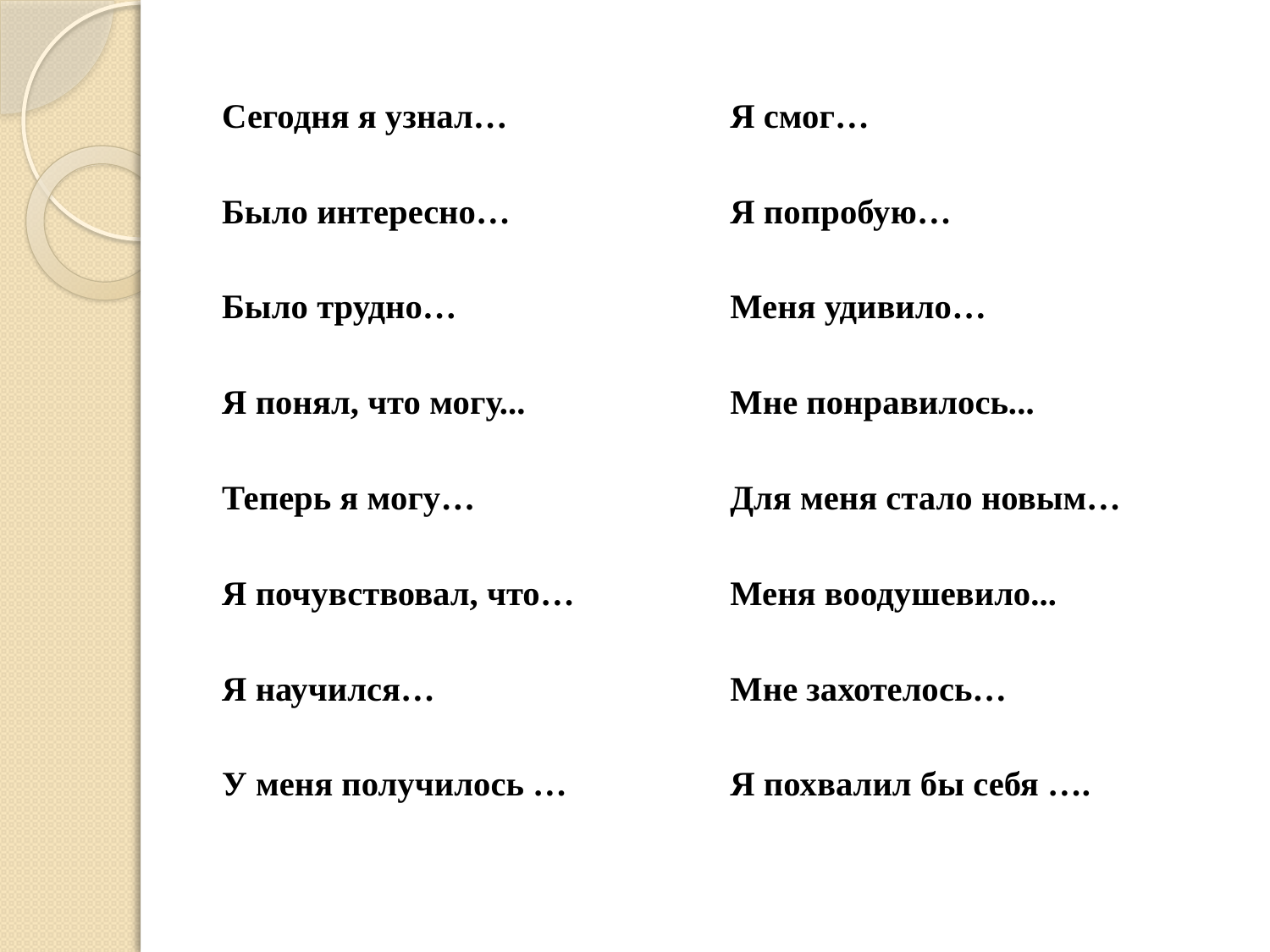

#

Сегодня я узнал…

Было интересно…

Было трудно…

Я понял, что могу...

Теперь я могу…

Я почувствовал, что…

Я научился…

У меня получилось …

Я смог…

Я попробую…

Меня удивило…

Мне понравилось...

Для меня стало новым…

Меня воодушевило...

Мне захотелось…

Я похвалил бы себя ….